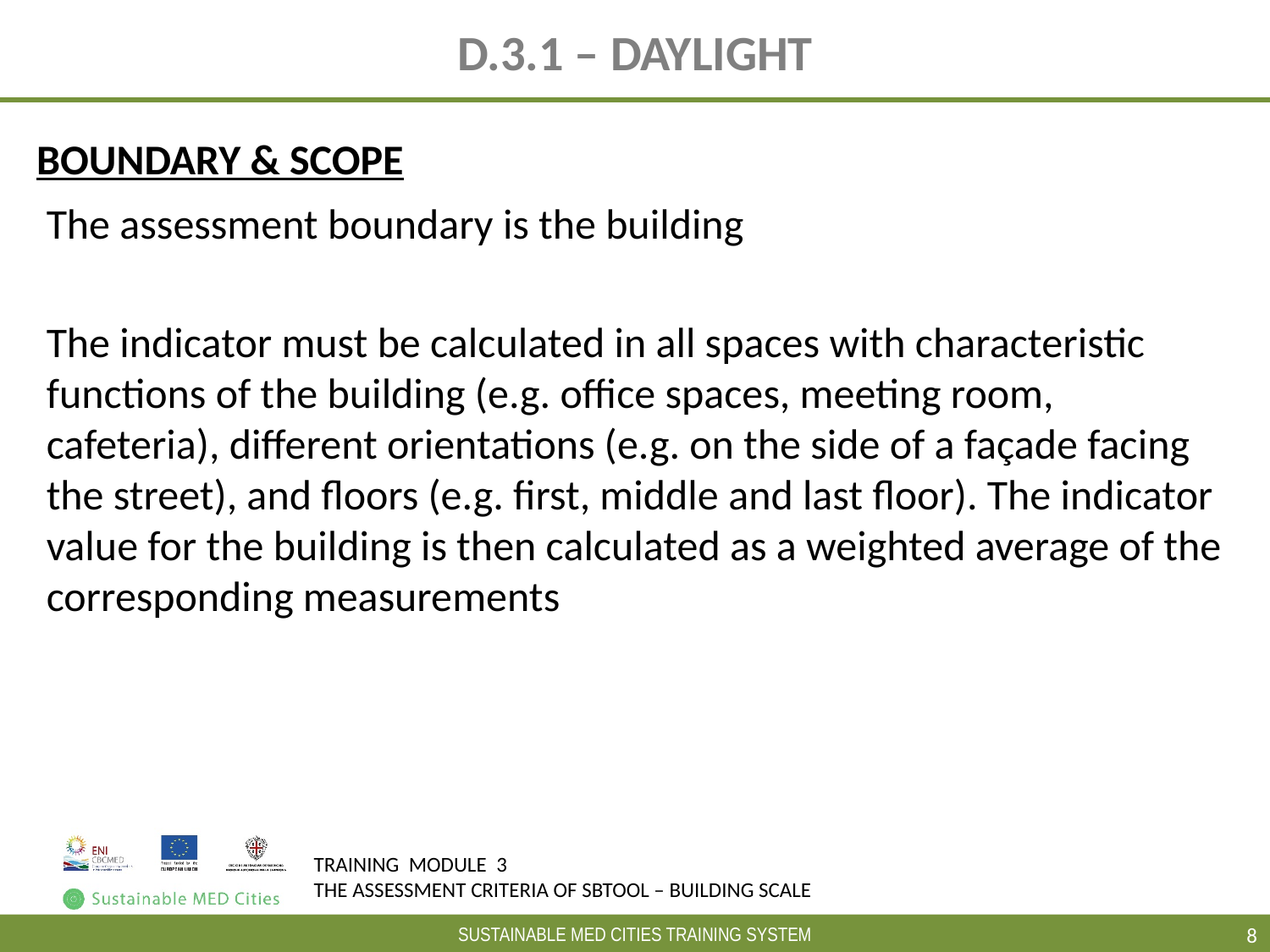

# D.3.1 – DAYLIGHT
BOUNDARY & SCOPE
The assessment boundary is the building

The indicator must be calculated in all spaces with characteristic functions of the building (e.g. office spaces, meeting room, cafeteria), different orientations (e.g. on the side of a façade facing the street), and floors (e.g. first, middle and last floor). The indicator value for the building is then calculated as a weighted average of the corresponding measurements
8